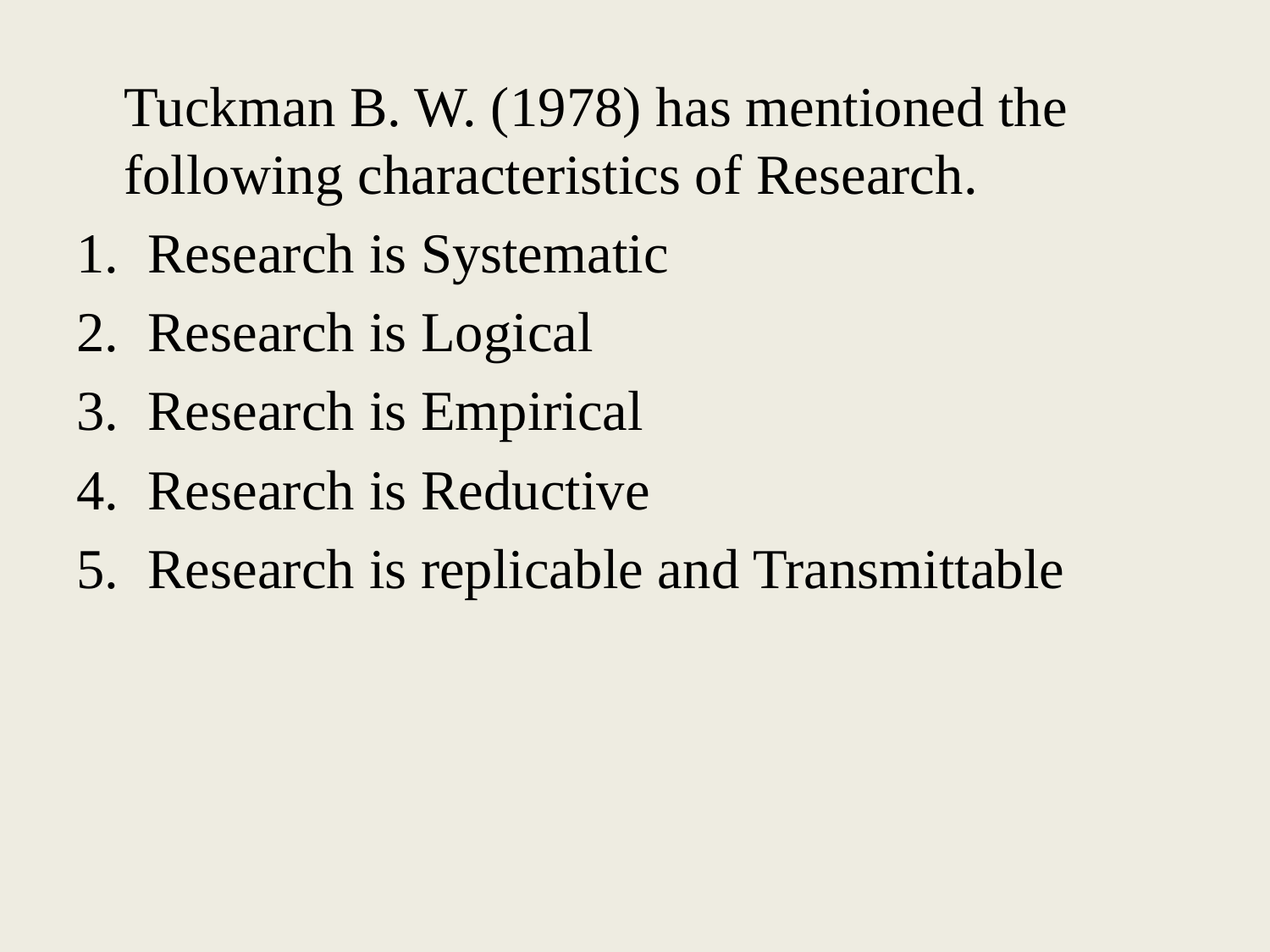

Tuckman B. W. (1978) has mentioned the following characteristics of Research.
Research is Systematic
Research is Logical
Research is Empirical
Research is Reductive
Research is replicable and Transmittable